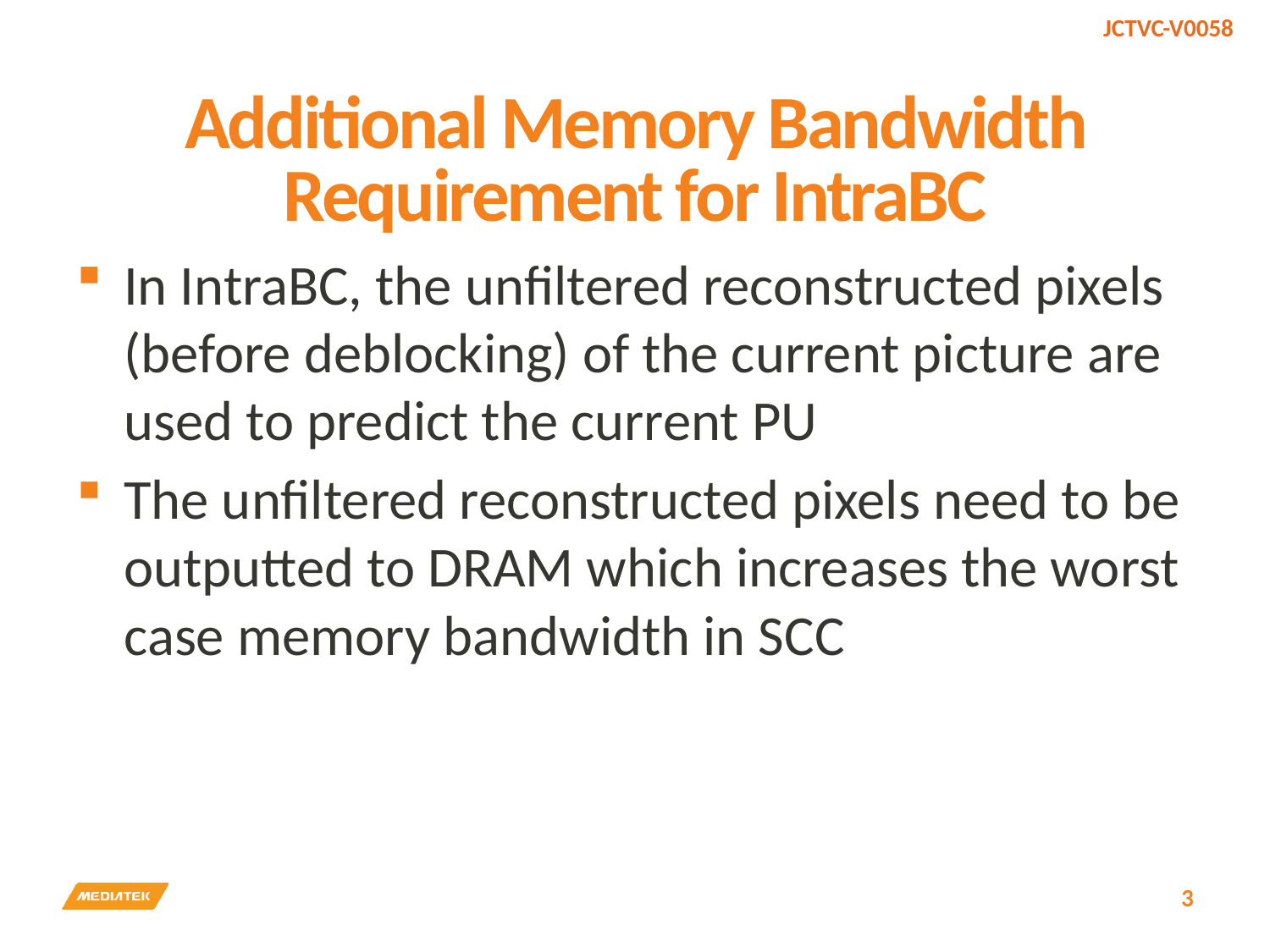

# Additional Memory Bandwidth Requirement for IntraBC
In IntraBC, the unfiltered reconstructed pixels (before deblocking) of the current picture are used to predict the current PU
The unfiltered reconstructed pixels need to be outputted to DRAM which increases the worst case memory bandwidth in SCC
3